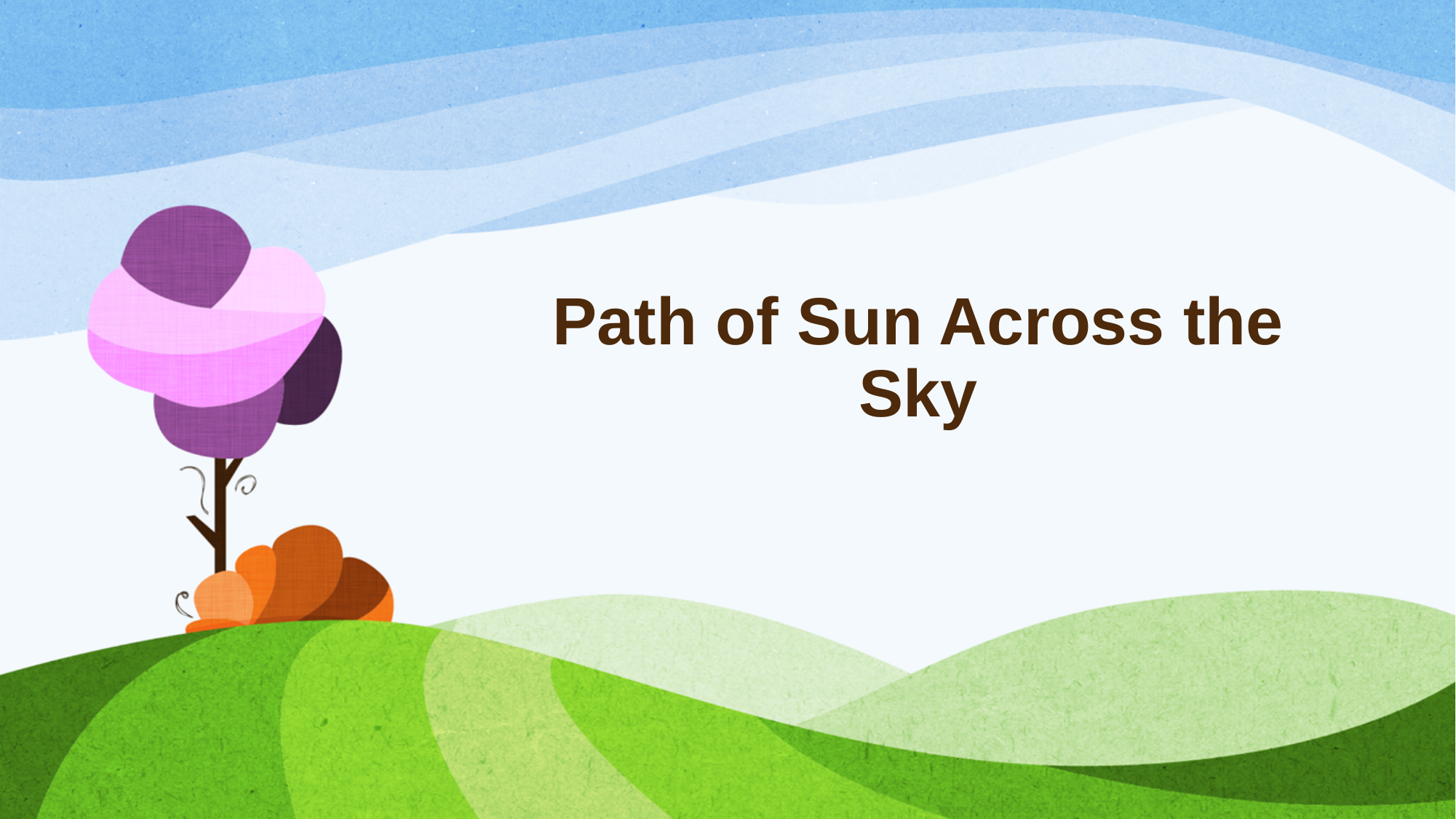

# Path of Sun Across the Sky